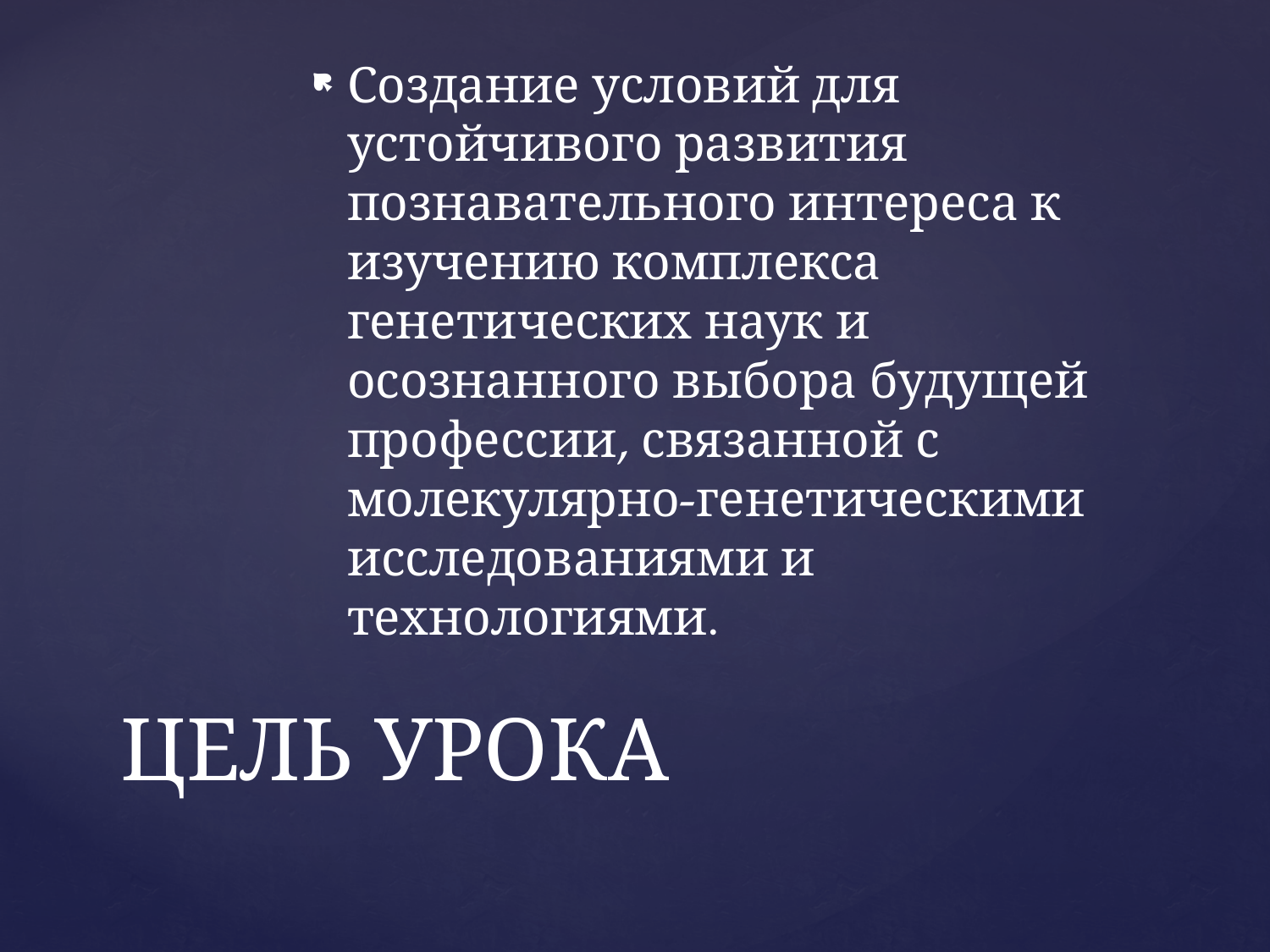

Создание условий для устойчивого развития познавательного интереса к изучению комплекса генетических наук и осознанного выбора будущей профессии, связанной с молекулярно-генетическими исследованиями и технологиями.
# ЦЕЛЬ УРОКА